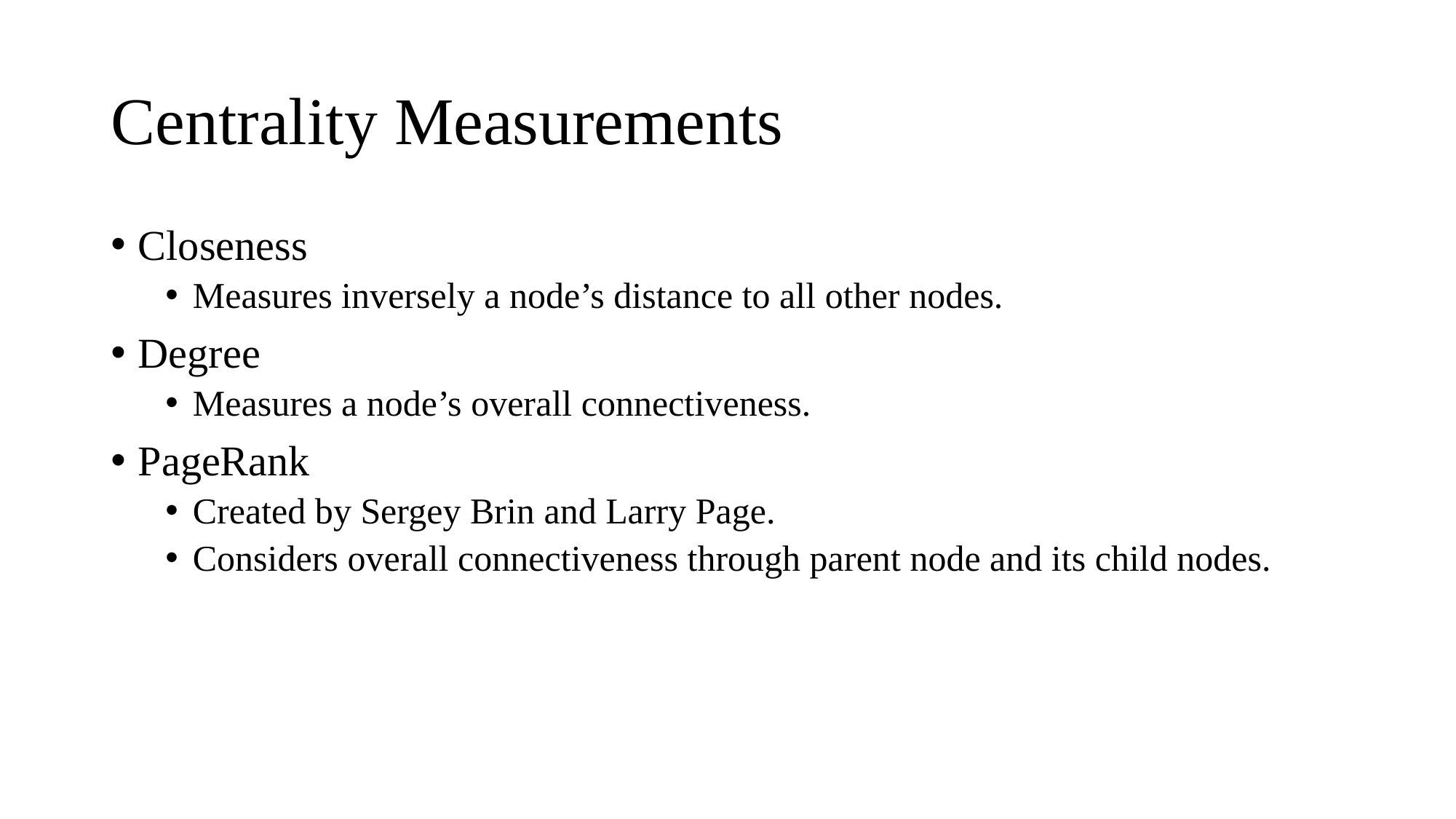

# Centrality Measurements
Closeness
Measures inversely a node’s distance to all other nodes.
Degree
Measures a node’s overall connectiveness.
PageRank
Created by Sergey Brin and Larry Page.
Considers overall connectiveness through parent node and its child nodes.